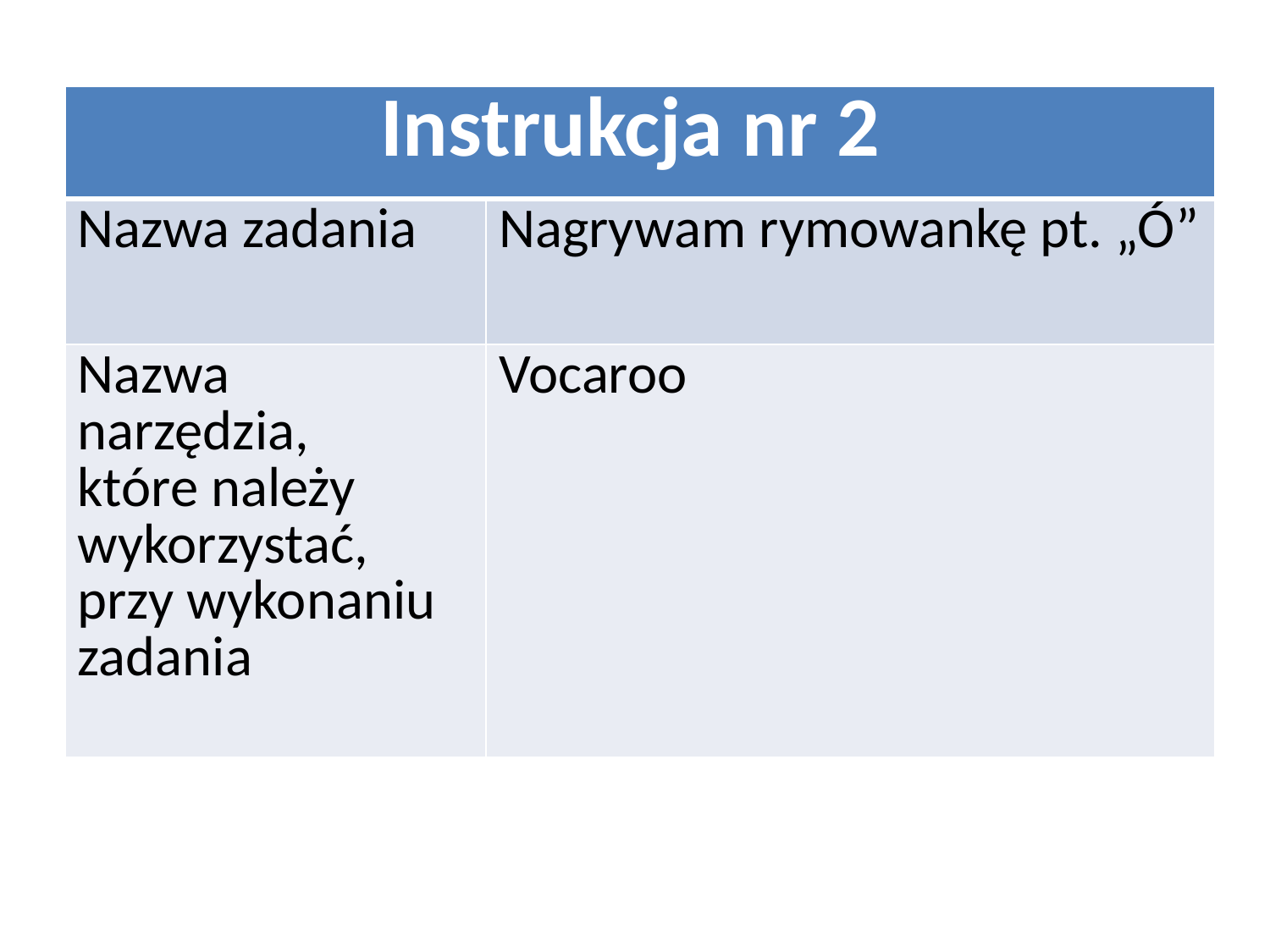

| Instrukcja nr 2 |  |
| --- | --- |
| Nazwa zadania | Nagrywam rymowankę pt. „Ó” |
| Nazwa narzędzia, które należy wykorzystać, przy wykonaniu zadania | Vocaroo |